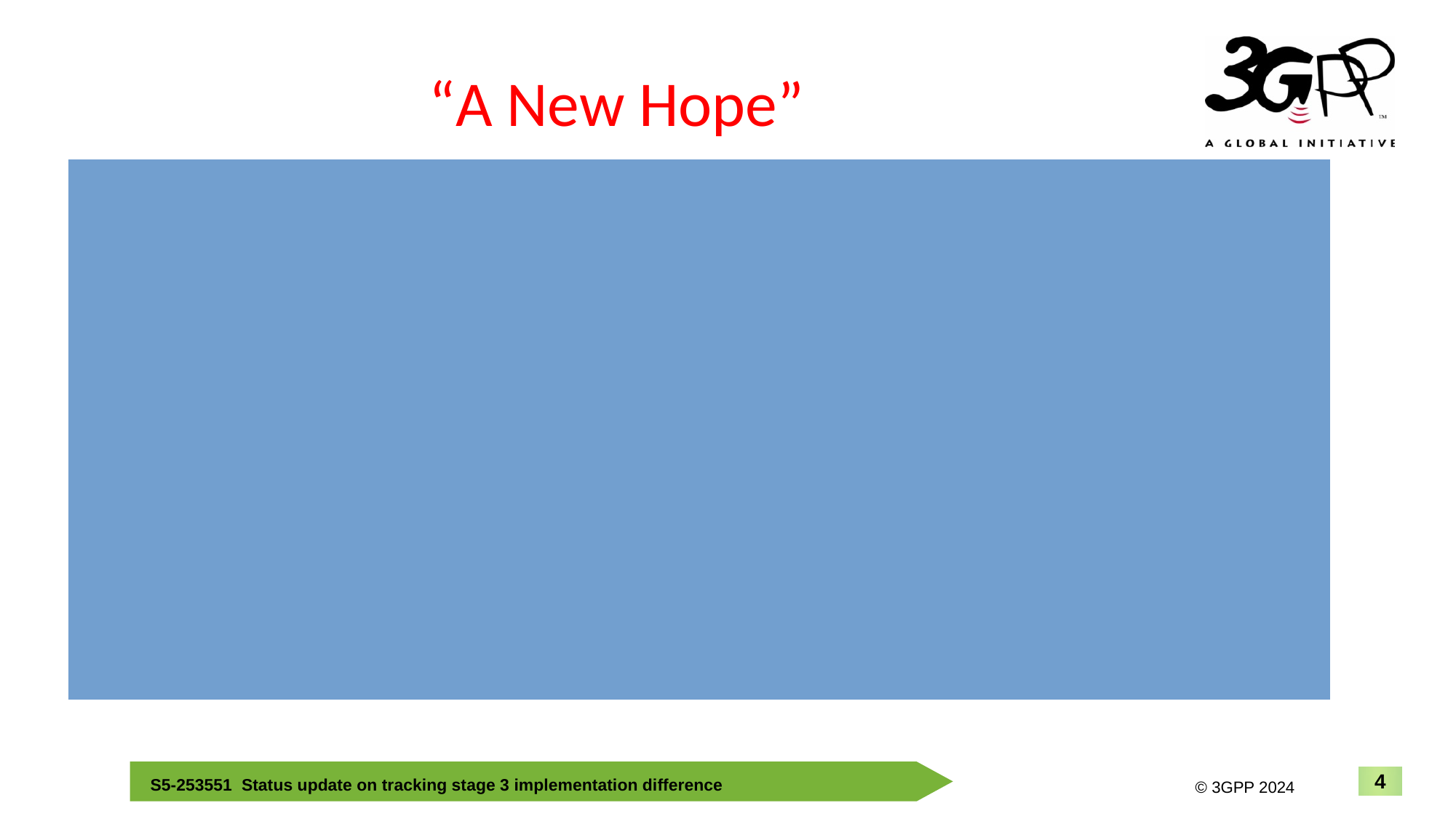

# “A New Hope”
Re-engineer the Stage-3 difference analysis: instead of having the LLM read the MR report, let the LLM generate deterministic code that does the comparison.
High-level design could be:
Parse the official specification files to extract:
IOC class names
Required member attributes
Stage-3 implementation scanner
For each IOC class, scan the Stage-3 source tree and collect the actual attributes implemented.
Diff engine & report generator
Compare the extracted spec against the scanned implementation,
Flag every delta (missing, extra, or mismatched attributes), and
Generate a concise report